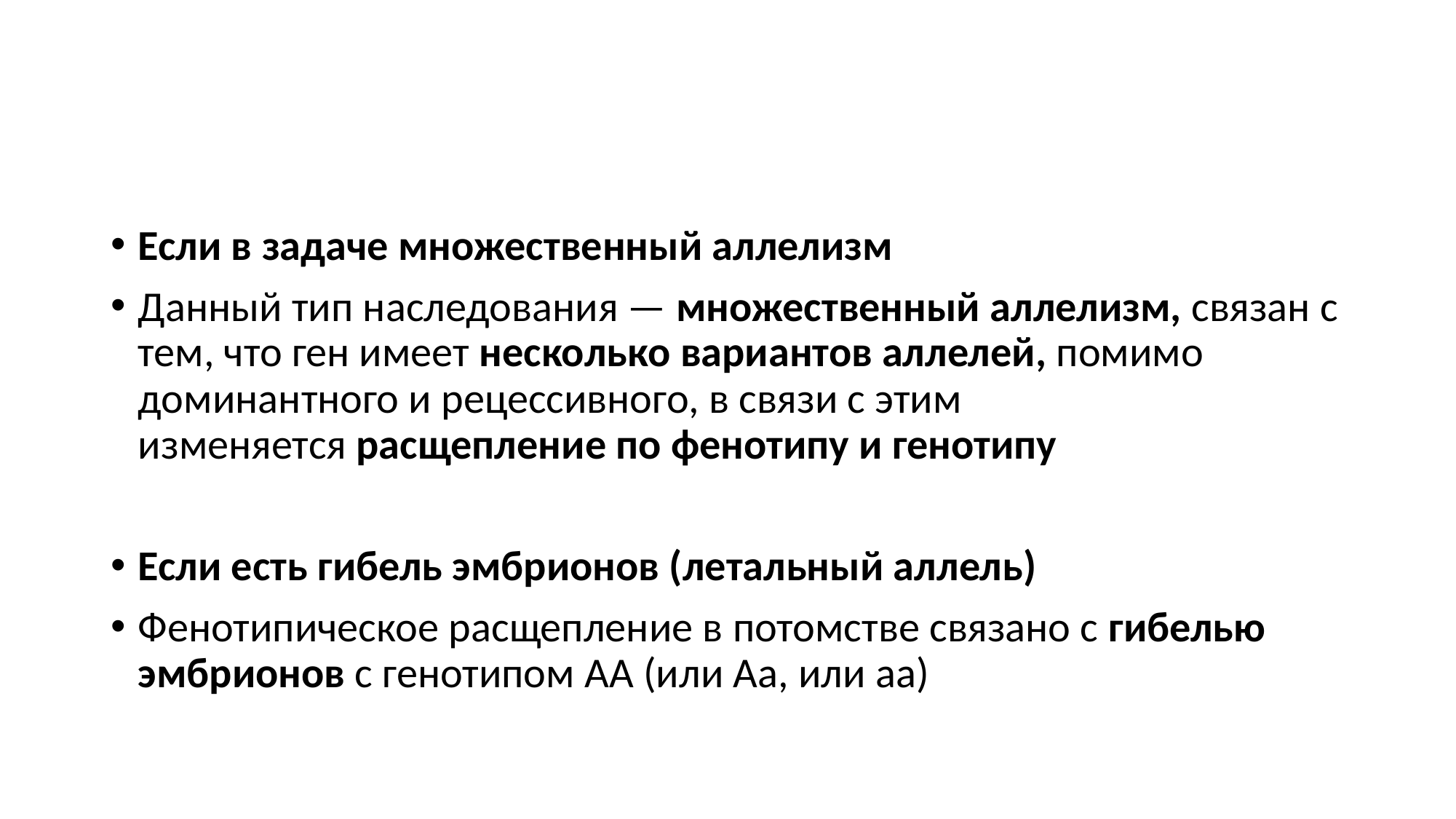

#
Если в задаче множественный аллелизм
Данный тип наследования — множественный аллелизм, связан с тем, что ген имеет несколько вариантов аллелей, помимо доминантного и рецессивного, в связи с этим изменяется расщепление по фенотипу и генотипу

Если есть гибель эмбрионов (летальный аллель)
Фенотипическое расщепление в потомстве связано с гибелью эмбрионов с генотипом АА (или Аа, или аа)